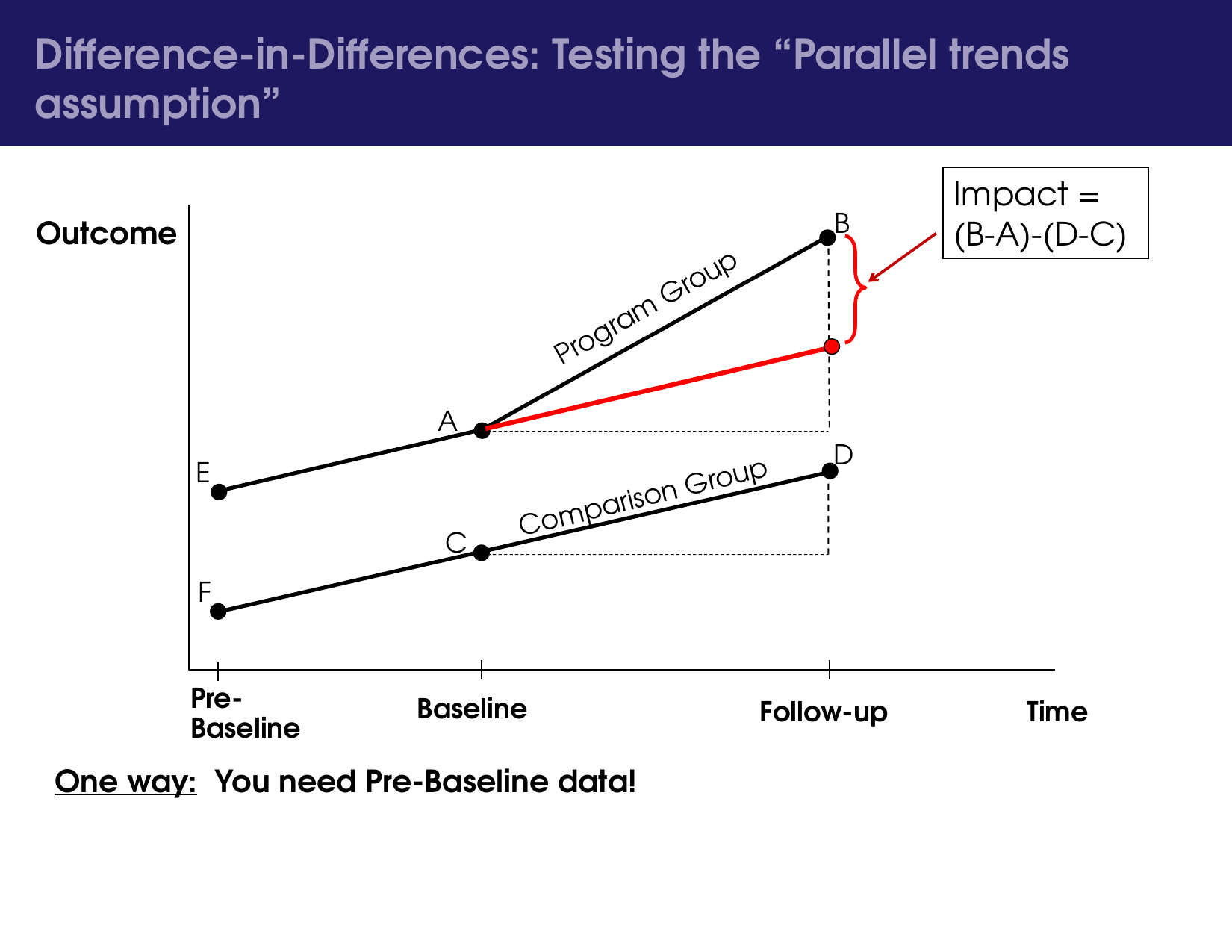

Difference-in-Differences: Testing the “Parallel trends assumption”
Impact =
(B-A)-(D-C)

B
Outcome

Program Group

A

D
E

Comparison Group

C

F

Pre-Baseline
Follow-up
Time
Baseline
One way:  You need Pre-Baseline data!